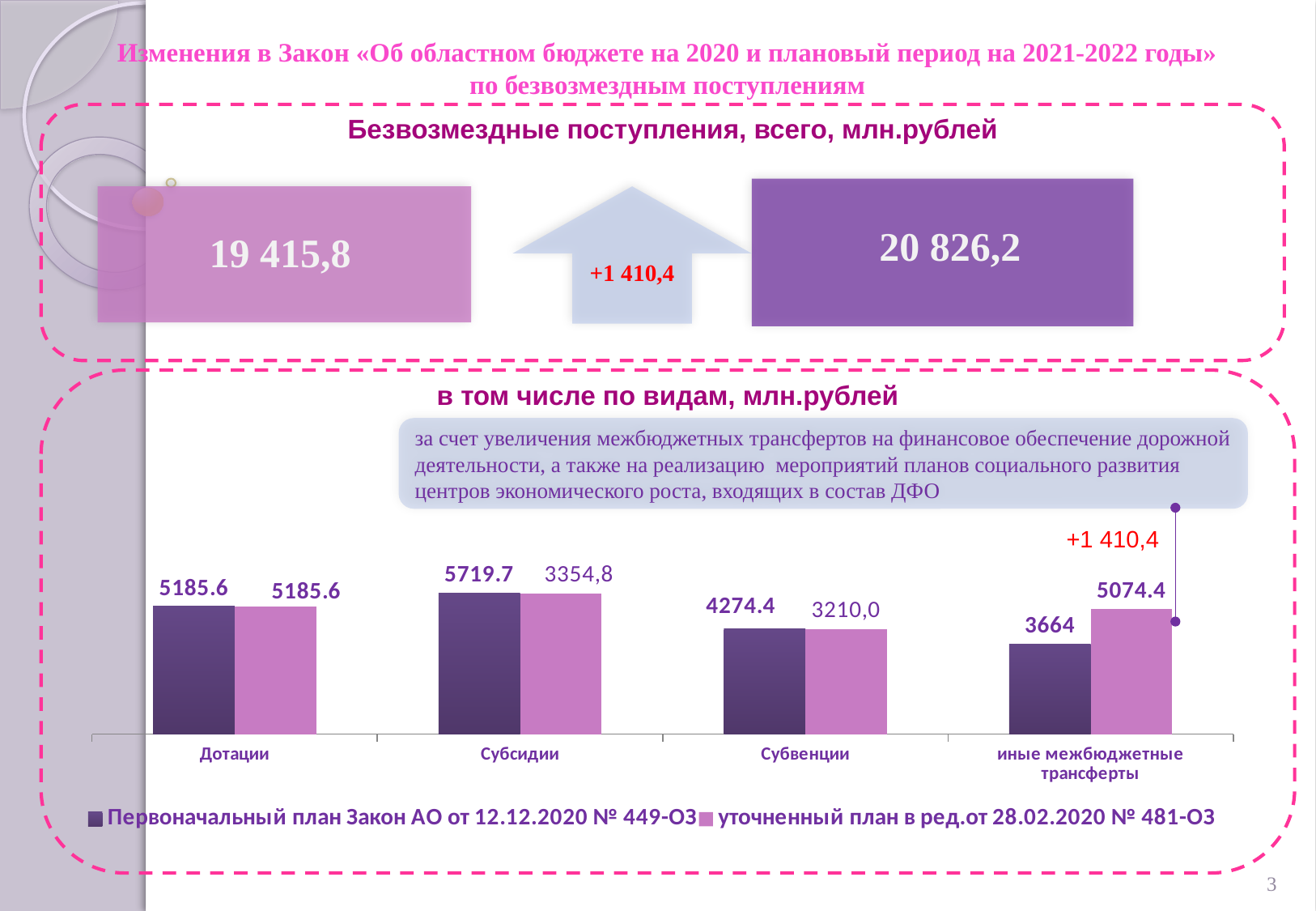

Изменения в Закон «Об областном бюджете на 2020 и плановый период на 2021-2022 годы» по безвозмездным поступлениям

Безвозмездные поступления, всего, млн.рублей

+1 410,4
20 826,2

19 415,8

в том числе по видам, млн.рублей
за счет увеличения межбюджетных трансфертов на финансовое обеспечение дорожной деятельности, а также на реализацию  мероприятий планов социального развития центров экономического роста, входящих в состав ДФО

[unsupported chart]

+1 410,4
3